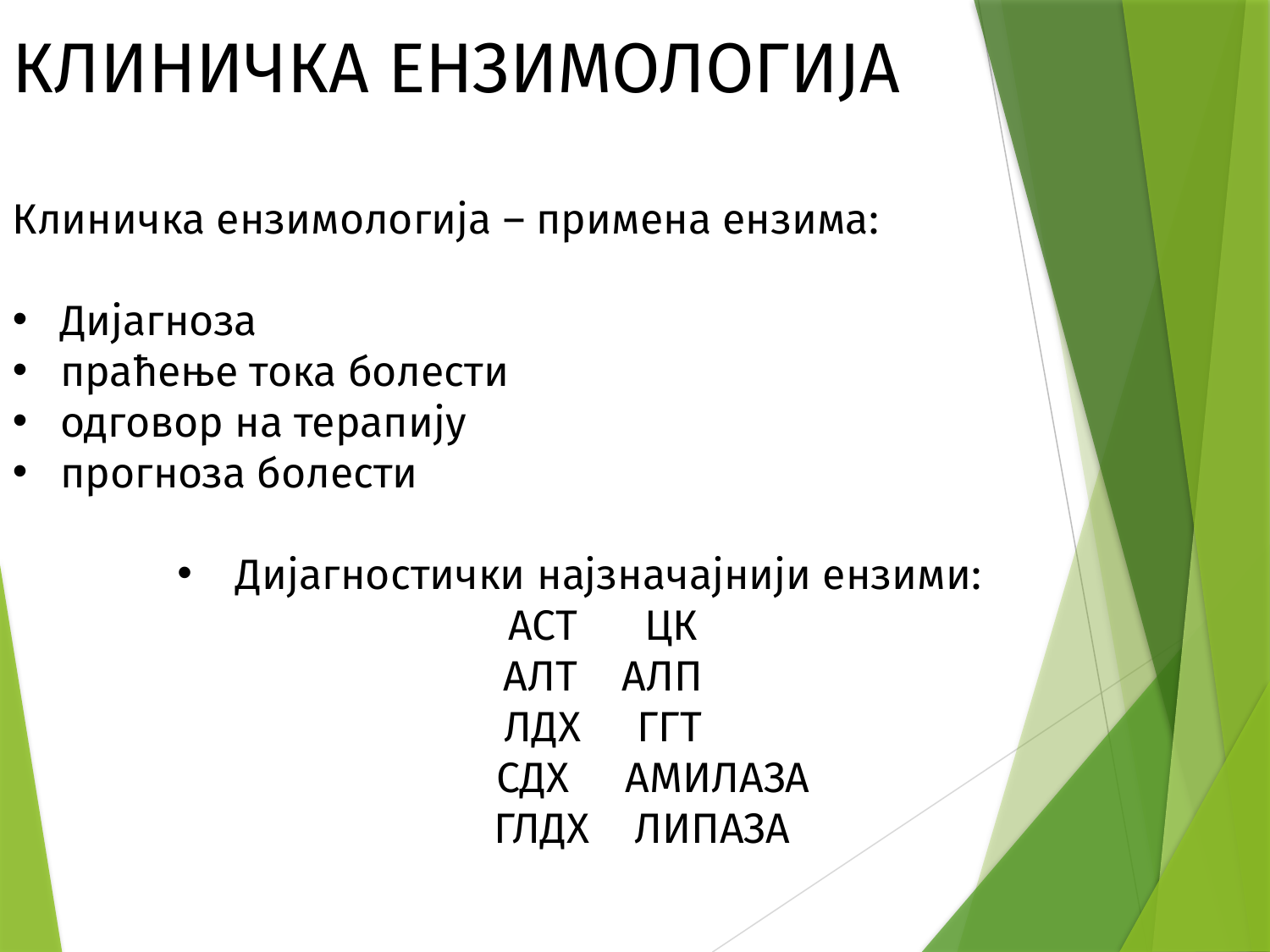

КЛИНИЧКА ЕНЗИМОЛОГИЈА

Клиничка ензимологија – примена ензима:
Дијагноза
праћење тока болести
одговор на терапију
прогноза болести

 Дијагностички најзначајнији ензими:
АСТ      ЦК
АЛТ    АЛП
ЛДХ     ГГТ
         СДХ     АМИЛАЗА
       ГЛДХ    ЛИПАЗА